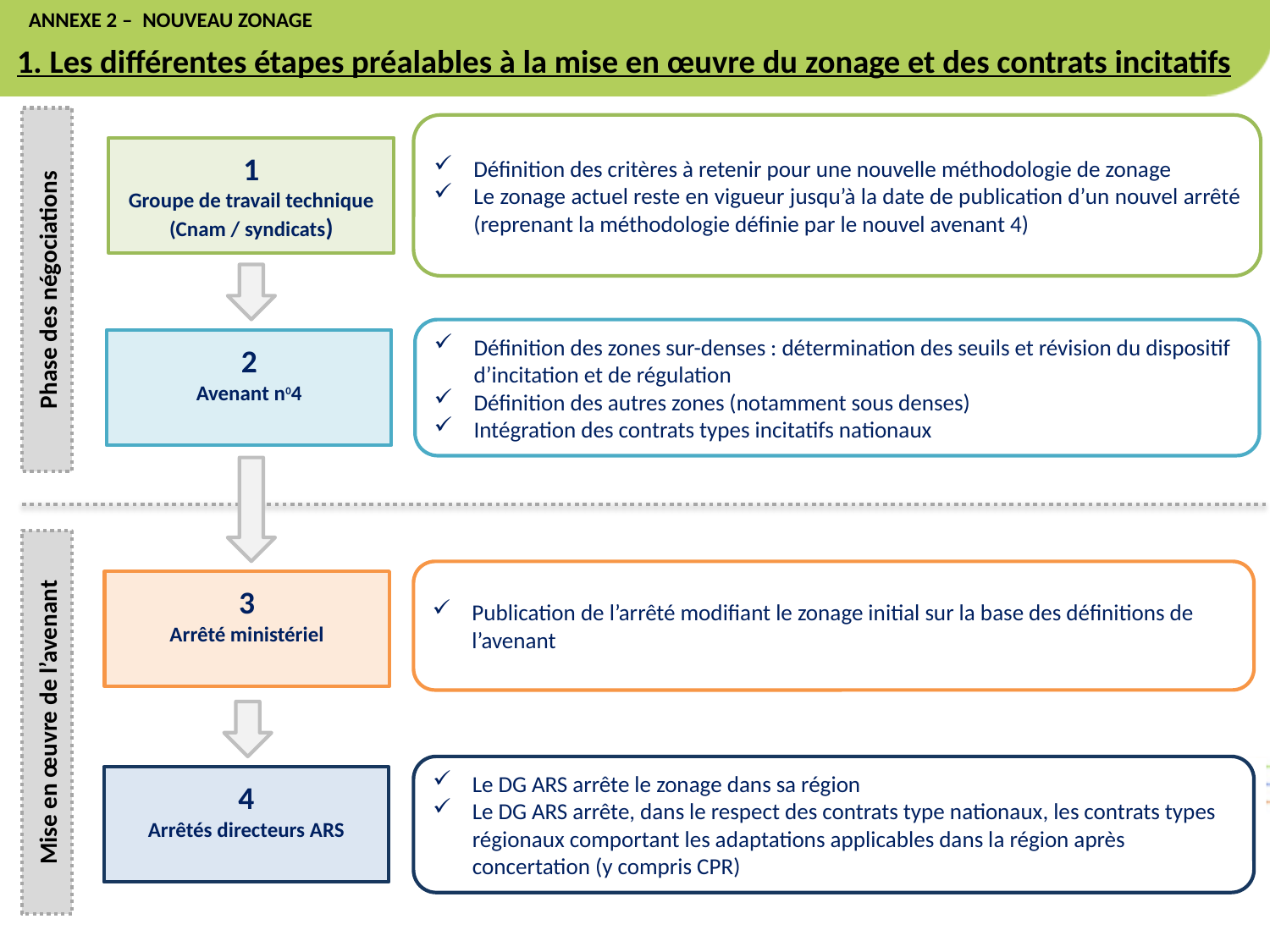

ANNEXE 2 –  NOUVEAU ZONAGE
1. Les différentes étapes préalables à la mise en œuvre du zonage et des contrats incitatifs
Définition des critères à retenir pour une nouvelle méthodologie de zonage
Le zonage actuel reste en vigueur jusqu’à la date de publication d’un nouvel arrêté (reprenant la méthodologie définie par le nouvel avenant 4)
1
Groupe de travail technique
(Cnam / syndicats)
Phase des négociations

Définition des zones sur-denses : détermination des seuils et révision du dispositif d’incitation et de régulation
Définition des autres zones (notamment sous denses)
Intégration des contrats types incitatifs nationaux
2
Avenant n04

Publication de l’arrêté modifiant le zonage initial sur la base des définitions de l’avenant
3
Arrêté ministériel

Mise en œuvre de l’avenant

Le DG ARS arrête le zonage dans sa région
Le DG ARS arrête, dans le respect des contrats type nationaux, les contrats types régionaux comportant les adaptations applicables dans la région après concertation (y compris CPR)

4
Arrêtés directeurs ARS